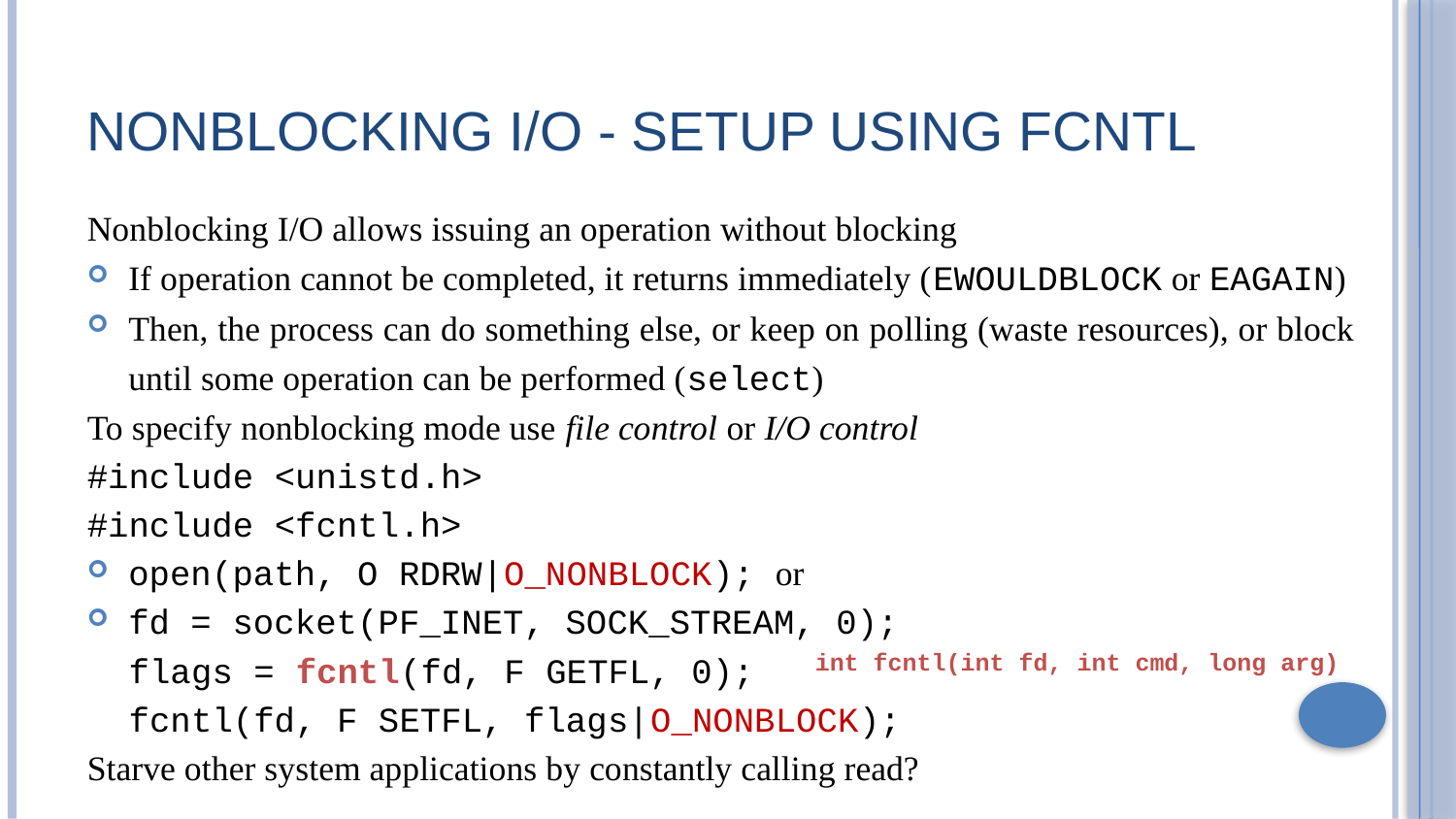

# Nonblocking I/O - Setup using FCNTL
Nonblocking I/O allows issuing an operation without blocking
If operation cannot be completed, it returns immediately (EWOULDBLOCK or EAGAIN)
Then, the process can do something else, or keep on polling (waste resources), or block until some operation can be performed (select)
To specify nonblocking mode use file control or I/O control
#include <unistd.h>
#include <fcntl.h>
open(path, O RDRW|O_NONBLOCK); or
fd = socket(PF_INET, SOCK_STREAM, 0);
  flags = fcntl(fd, F GETFL, 0);
  fcntl(fd, F SETFL, flags|O_NONBLOCK);
Starve other system applications by constantly calling read?

int fcntl(int fd, int cmd, long arg)